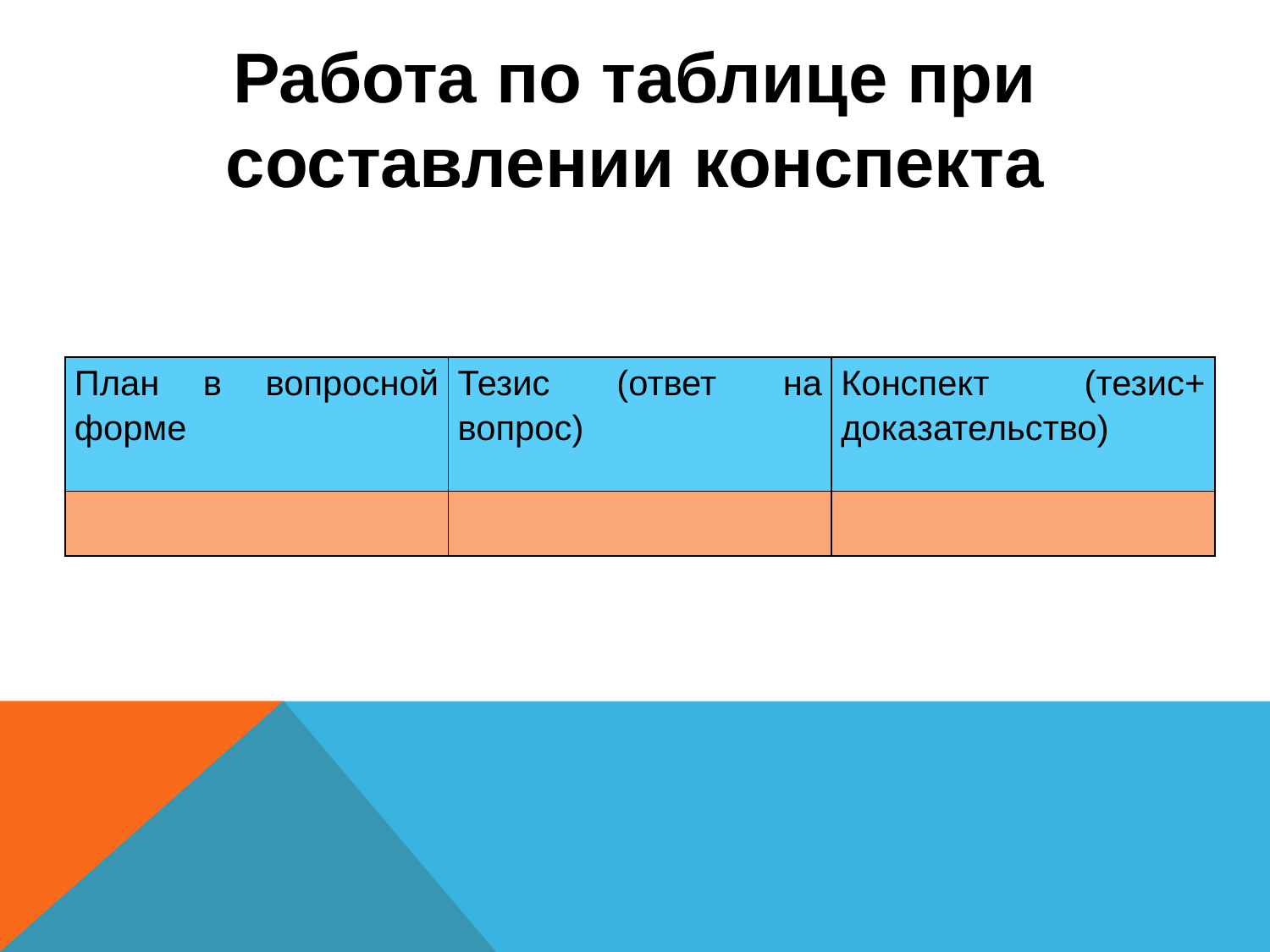

Работа по таблице при составлении конспекта
| План в вопросной форме | Тезис (ответ на вопрос) | Конспект (тезис+ доказательство) |
| --- | --- | --- |
|  |  |  |